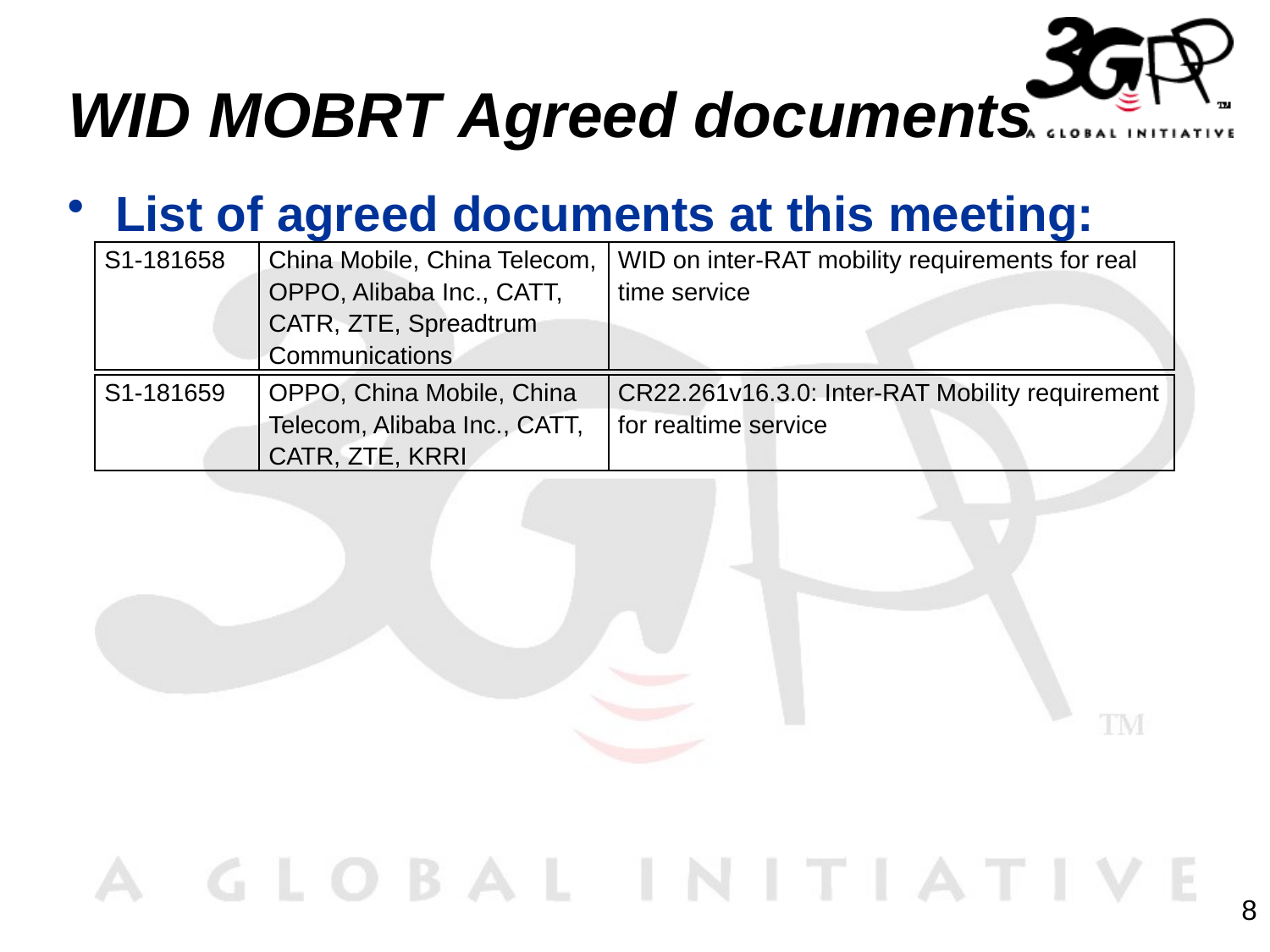

# WID MOBRT Agreed documents
List of agreed documents at this meeting:

| S1-181658 | China Mobile, China Telecom, OPPO, Alibaba Inc., CATT, CATR, ZTE, Spreadtrum Communications | WID on inter-RAT mobility requirements for real time service |
| --- | --- | --- |
| S1-181659 | OPPO, China Mobile, China Telecom, Alibaba Inc., CATT, CATR, ZTE, KRRI | CR22.261v16.3.0: Inter-RAT Mobility requirement for realtime service |
| --- | --- | --- |
8